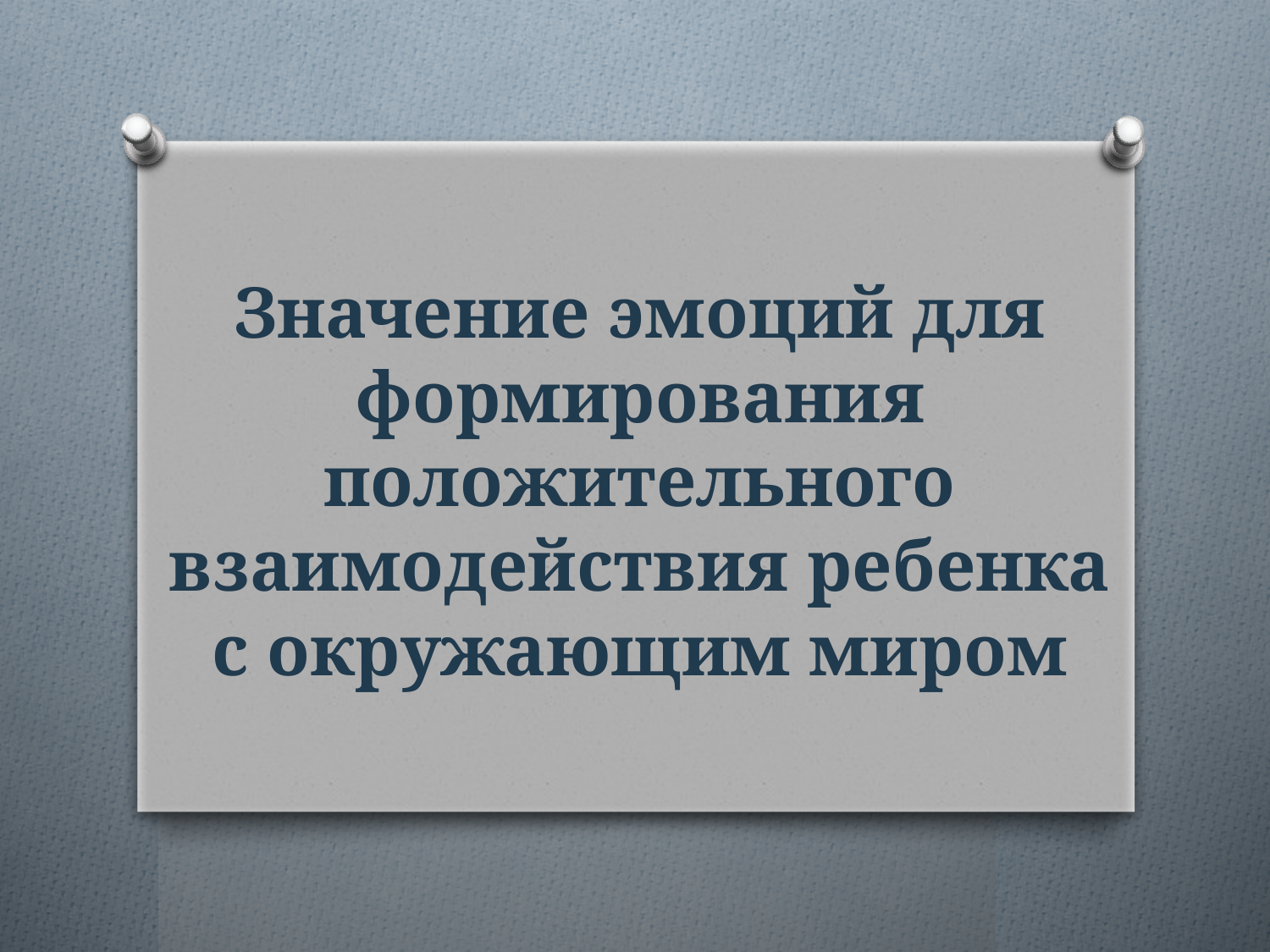

# Значение эмоций для формирования положительного взаимодействия ребенка с окружающим миром